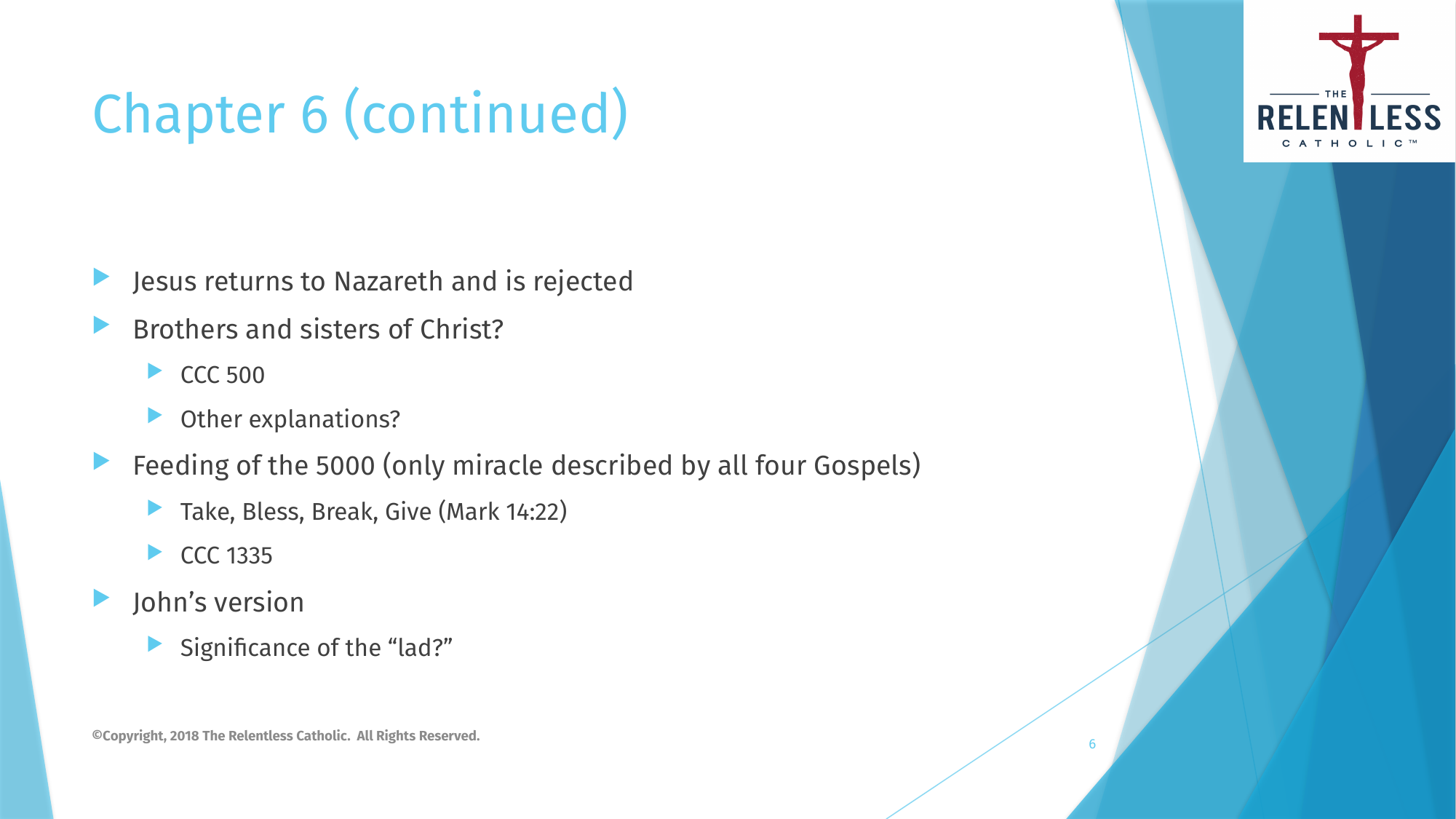

# Chapter 6 (continued)
Jesus returns to Nazareth and is rejected
Brothers and sisters of Christ?
CCC 500
Other explanations?
Feeding of the 5000 (only miracle described by all four Gospels)
Take, Bless, Break, Give (Mark 14:22)
CCC 1335
John’s version
Significance of the “lad?”
©Copyright, 2018 The Relentless Catholic.  All Rights Reserved.

6